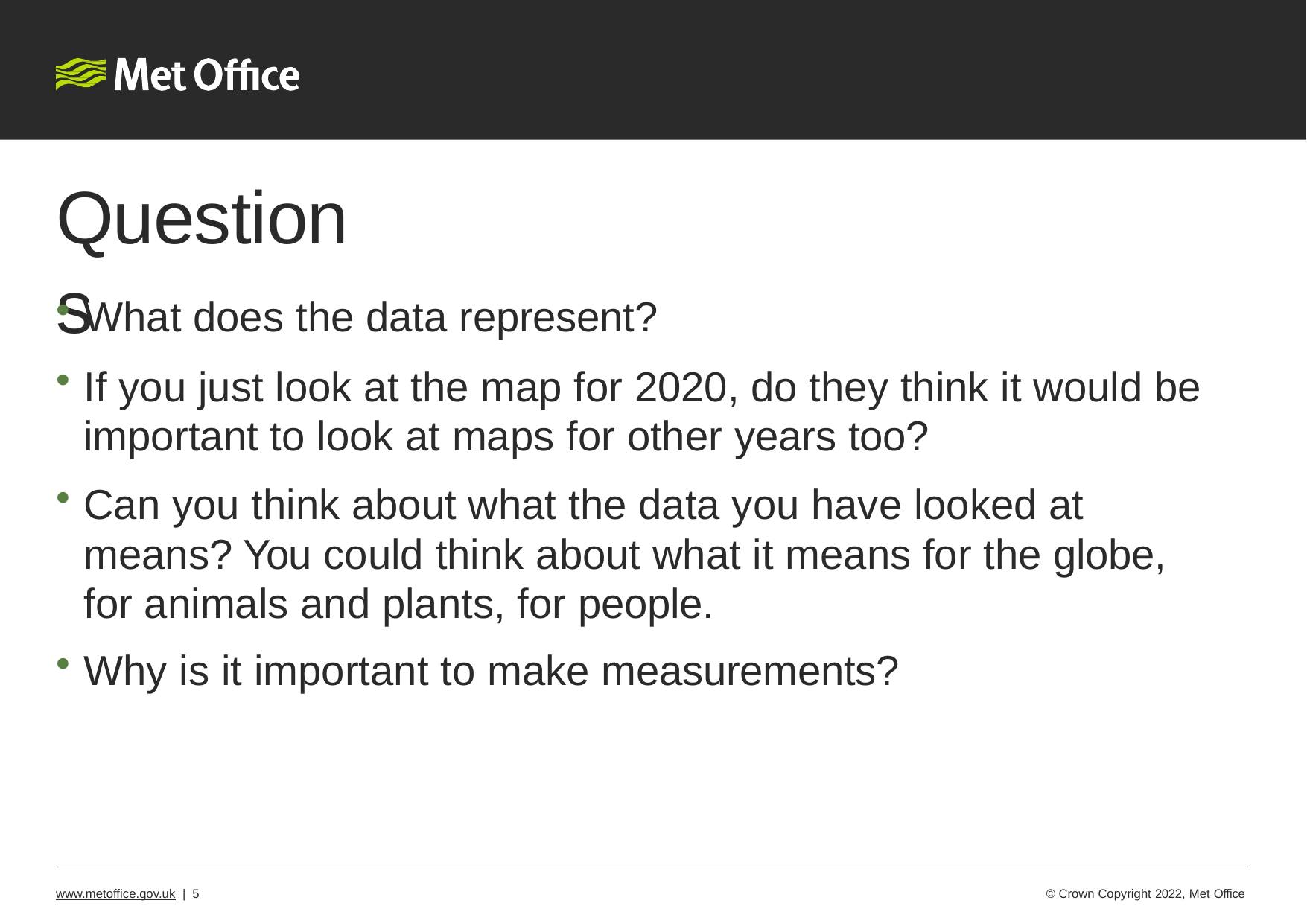

# Questions
What does the data represent?
If you just look at the map for 2020, do they think it would be important to look at maps for other years too?
Can you think about what the data you have looked at means? You could think about what it means for the globe, for animals and plants, for people.
Why is it important to make measurements?
www.metoffice.gov.uk | 5
© Crown Copyright 2022, Met Office